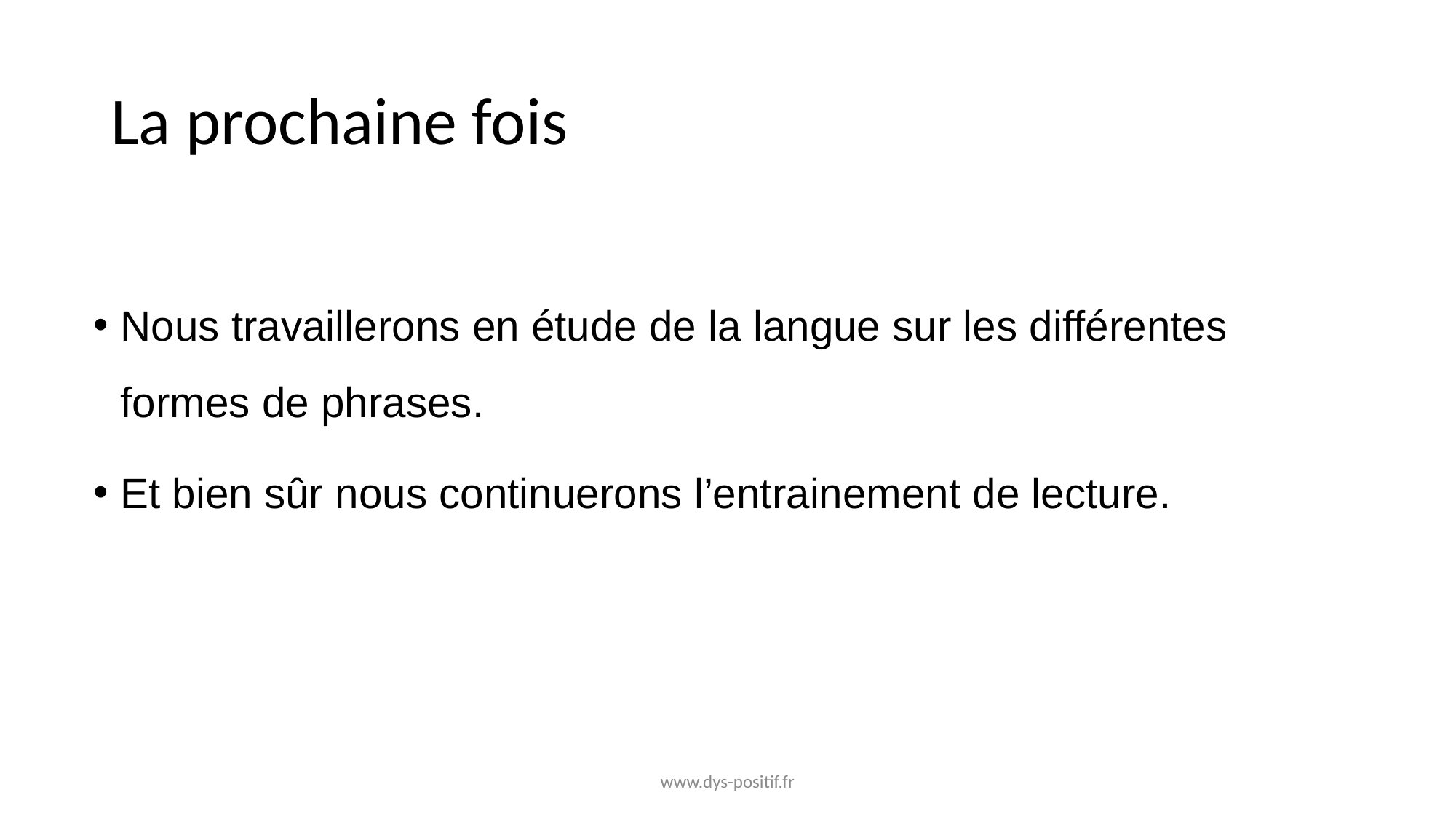

# La prochaine fois
Nous travaillerons en étude de la langue sur les différentes formes de phrases.
Et bien sûr nous continuerons l’entrainement de lecture.
www.dys-positif.fr